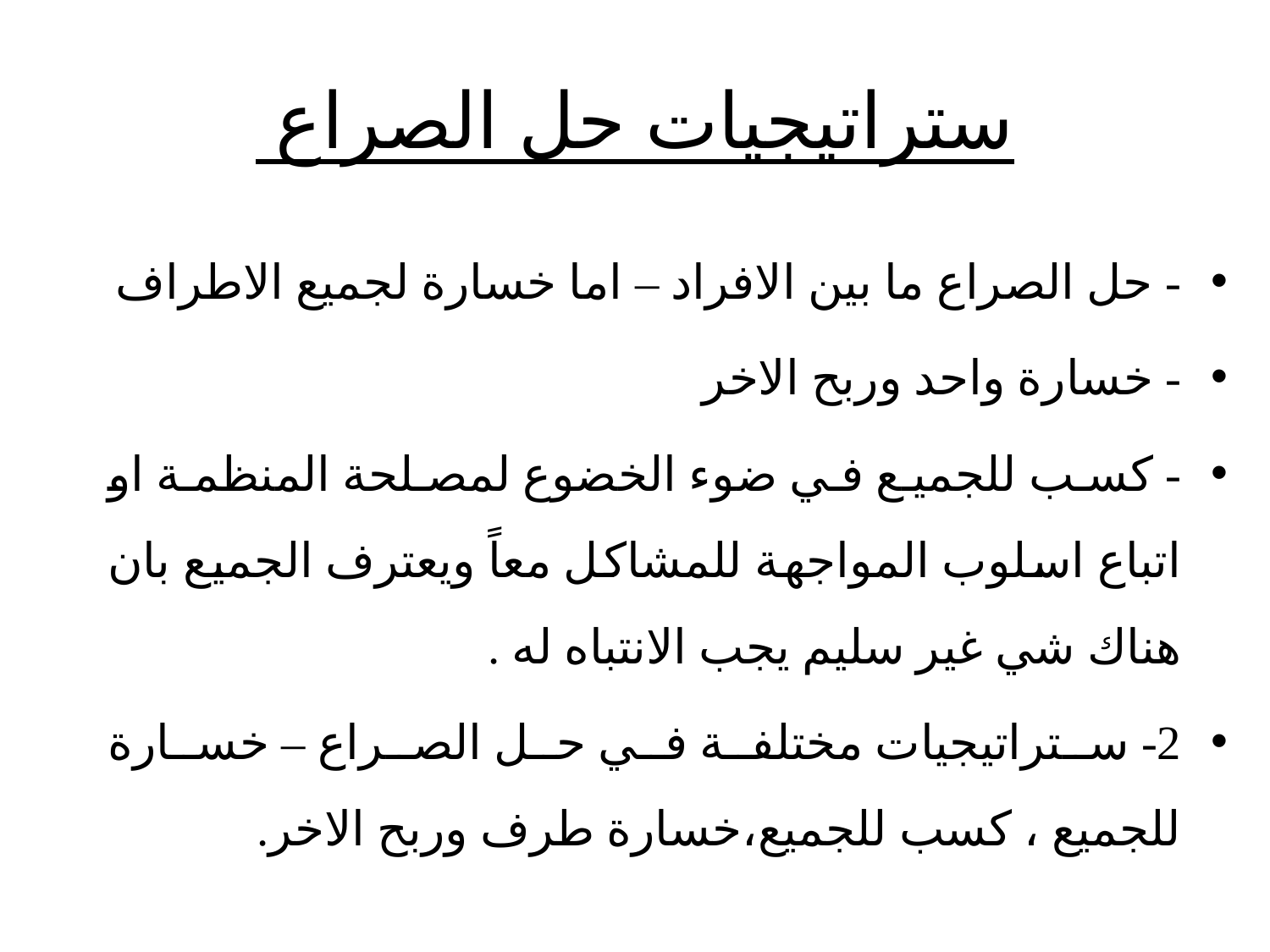

# ستراتيجيات حل الصراع
- حل الصراع ما بين الافراد – اما خسارة لجميع الاطراف
- خسارة واحد وربح الاخر
- كسب للجميع في ضوء الخضوع لمصلحة المنظمة او اتباع اسلوب المواجهة للمشاكل معاً ويعترف الجميع بان هناك شي غير سليم يجب الانتباه له .
2- ستراتيجيات مختلفة في حل الصراع – خسارة للجميع ، كسب للجميع،خسارة طرف وربح الاخر.